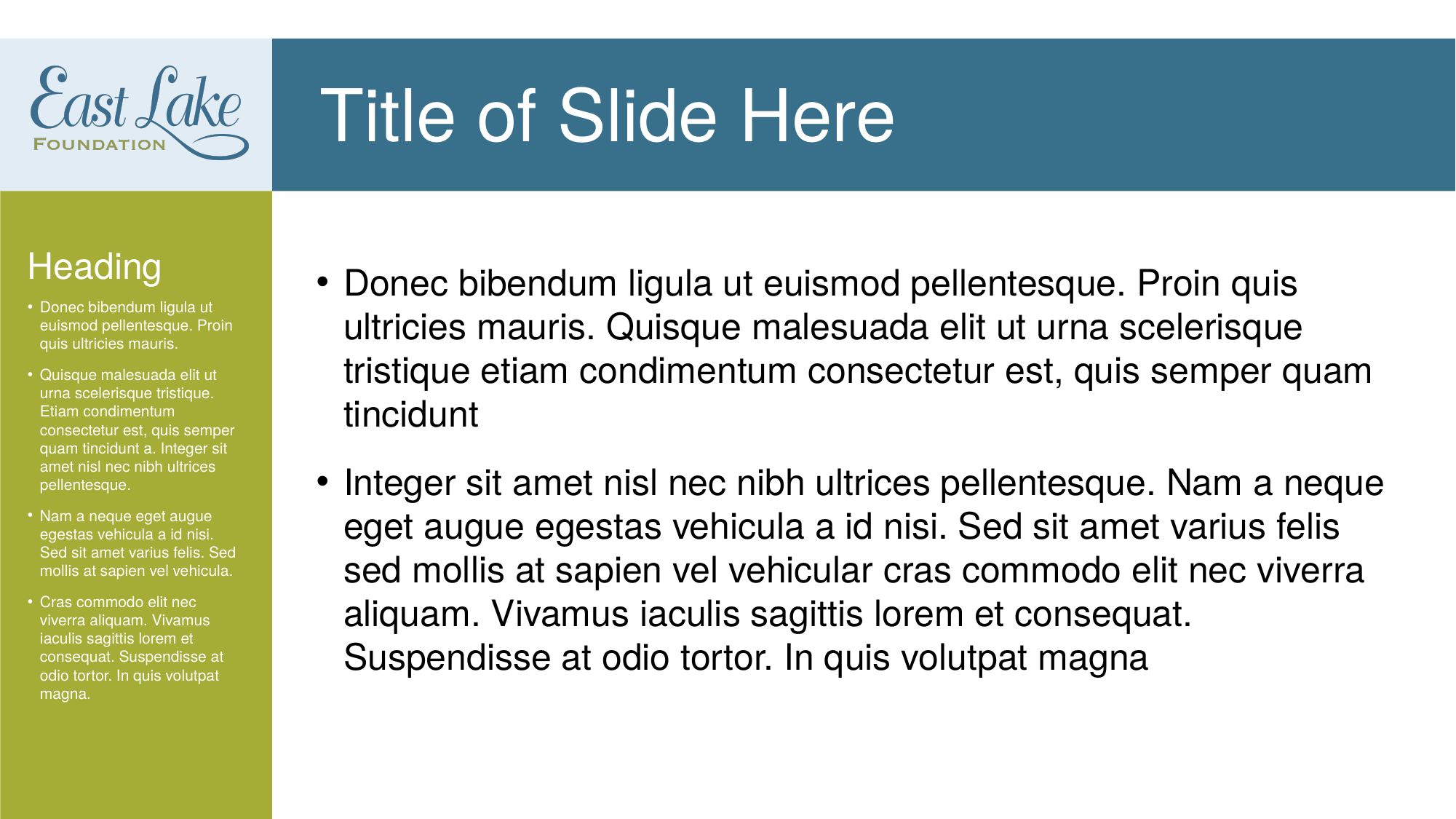

# Title of Slide Here
Heading
Donec bibendum ligula ut euismod pellentesque. Proin quis ultricies mauris. Quisque malesuada elit ut urna scelerisque tristique etiam condimentum consectetur est, quis semper quam tincidunt
Integer sit amet nisl nec nibh ultrices pellentesque. Nam a neque eget augue egestas vehicula a id nisi. Sed sit amet varius felis sed mollis at sapien vel vehicular cras commodo elit nec viverra aliquam. Vivamus iaculis sagittis lorem et consequat. Suspendisse at odio tortor. In quis volutpat magna
Donec bibendum ligula ut euismod pellentesque. Proin quis ultricies mauris.
Quisque malesuada elit ut urna scelerisque tristique. Etiam condimentum consectetur est, quis semper quam tincidunt a. Integer sit amet nisl nec nibh ultrices pellentesque.
Nam a neque eget augue egestas vehicula a id nisi. Sed sit amet varius felis. Sed mollis at sapien vel vehicula.
Cras commodo elit nec viverra aliquam. Vivamus iaculis sagittis lorem et consequat. Suspendisse at odio tortor. In quis volutpat magna.
Small Business Ecosystem
Built Environment